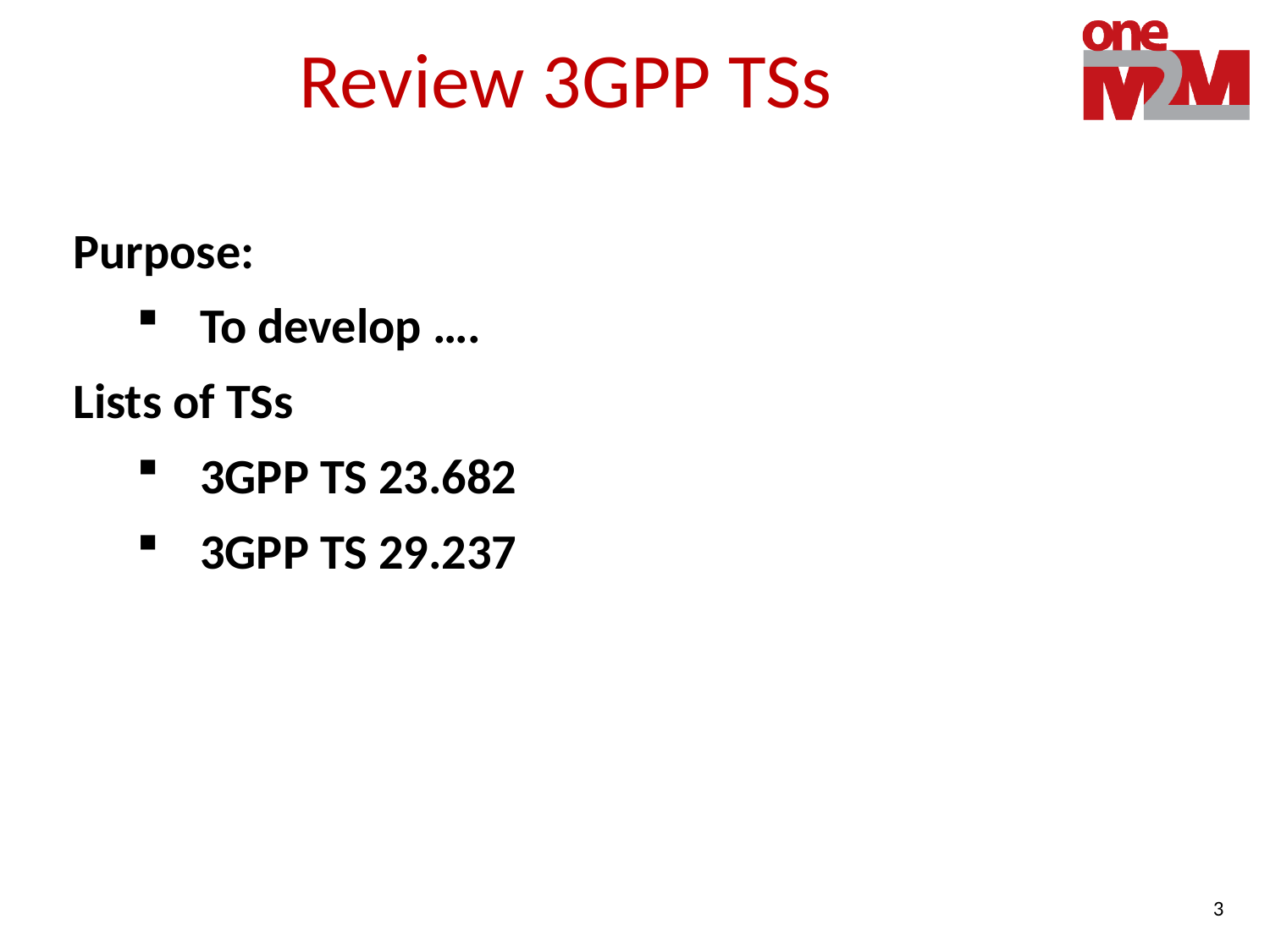

# Review 3GPP TSs

Purpose:
To develop ….
Lists of TSs
3GPP TS 23.682
3GPP TS 29.237